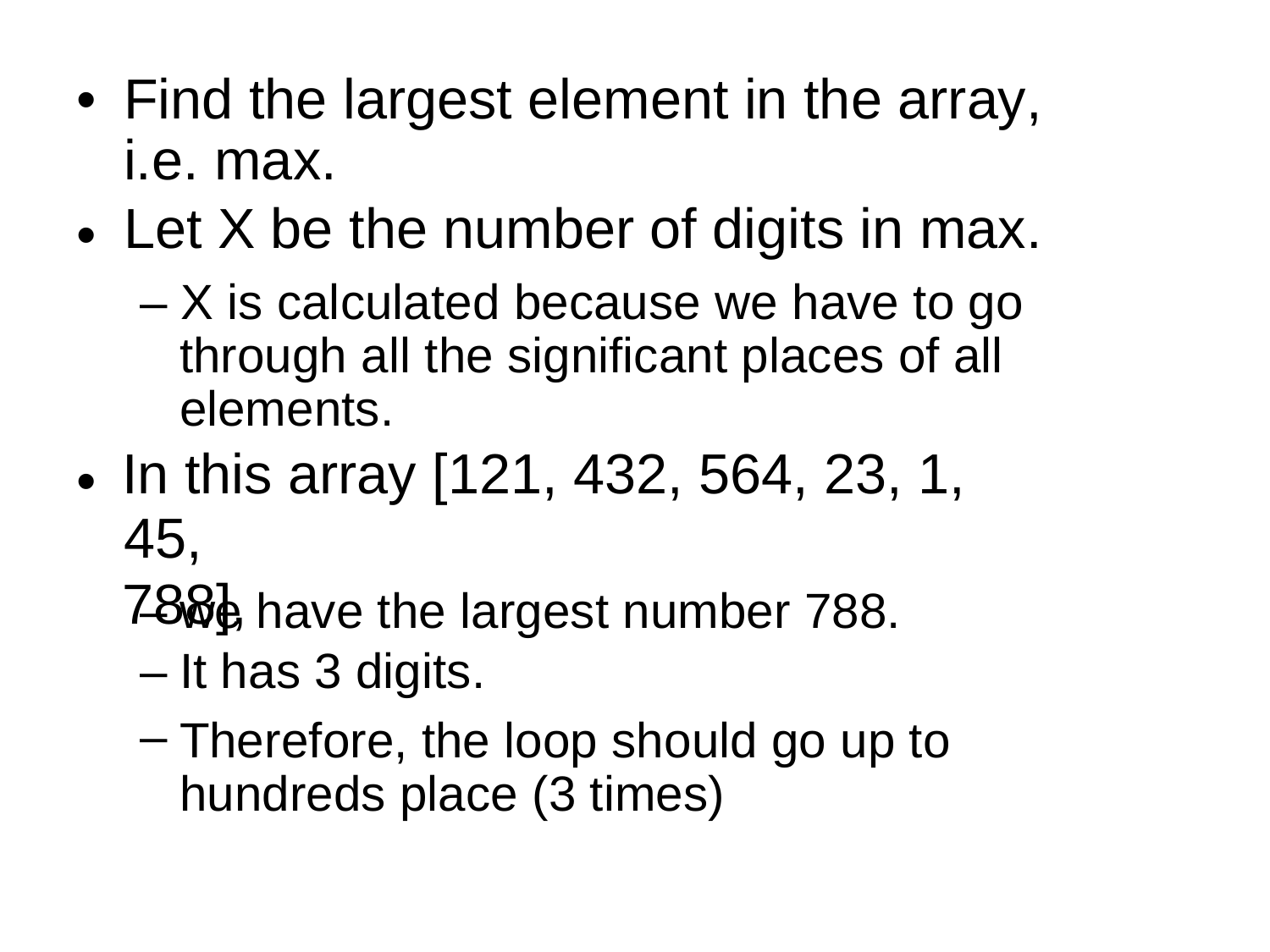

•
Find the largest element in the array,
i.e. max.
Let X be the number of digits in max.
– X is calculated because we have to go through all the significant places of all elements.
In this array [121, 432, 564, 23, 1, 45,
788],
•
•
–
–
–
we have the largest number 788.
It has 3 digits.
Therefore, the loop should go up to hundreds place (3 times)